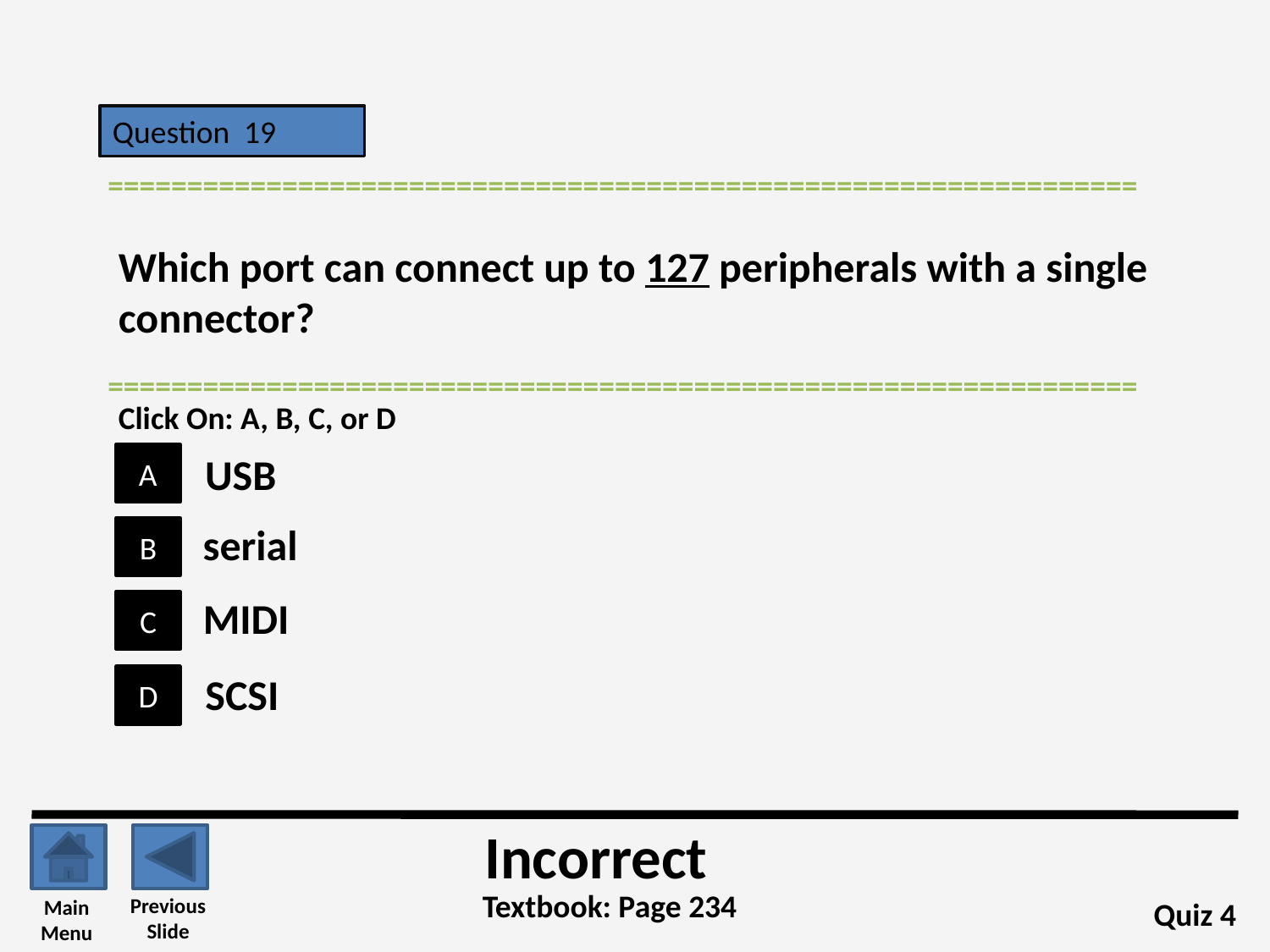

Question  19
=================================================================
Which port can connect up to 127 peripherals with a single connector?
=================================================================
Click On: A, B, C, or D

USB
A
serial
B
MIDI
C
SCSI
D
Incorrect

Textbook: Page 234
Previous
Slide
Main
Menu
Quiz 4